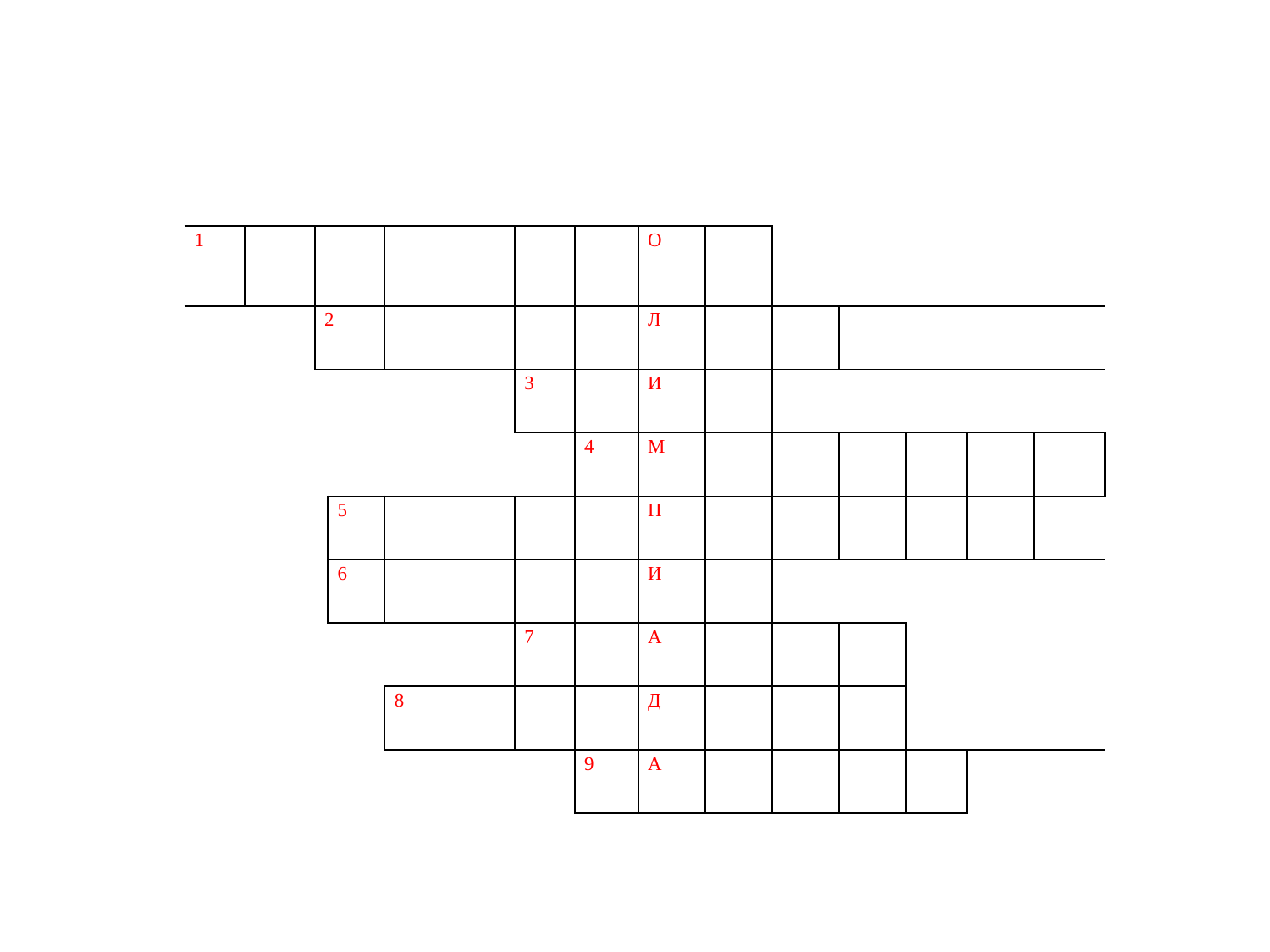

#
| 1 |  |  |  |  |  |  |  |  | О |  |  |  |  |  |  |
| --- | --- | --- | --- | --- | --- | --- | --- | --- | --- | --- | --- | --- | --- | --- | --- |
|  |  |  | 2 |  |  |  |  |  | Л |  |  |  |  |  |  |
|  |  |  |  |  |  |  | 3 |  | И |  |  |  |  |  |  |
|  |  |  |  |  |  |  |  | 4 | М |  |  |  |  |  |  |
|  |  |  |  | 5 |  |  |  |  | П |  |  |  |  |  |  |
|  |  |  |  | 6 |  |  |  |  | И |  |  |  |  |  |  |
|  |  |  |  |  |  |  | 7 |  | А |  |  |  |  |  |  |
|  |  |  |  |  | 8 |  |  |  | Д |  |  |  |  |  |  |
|  |  |  |  |  |  |  |  | 9 | А |  |  |  |  |  |  |